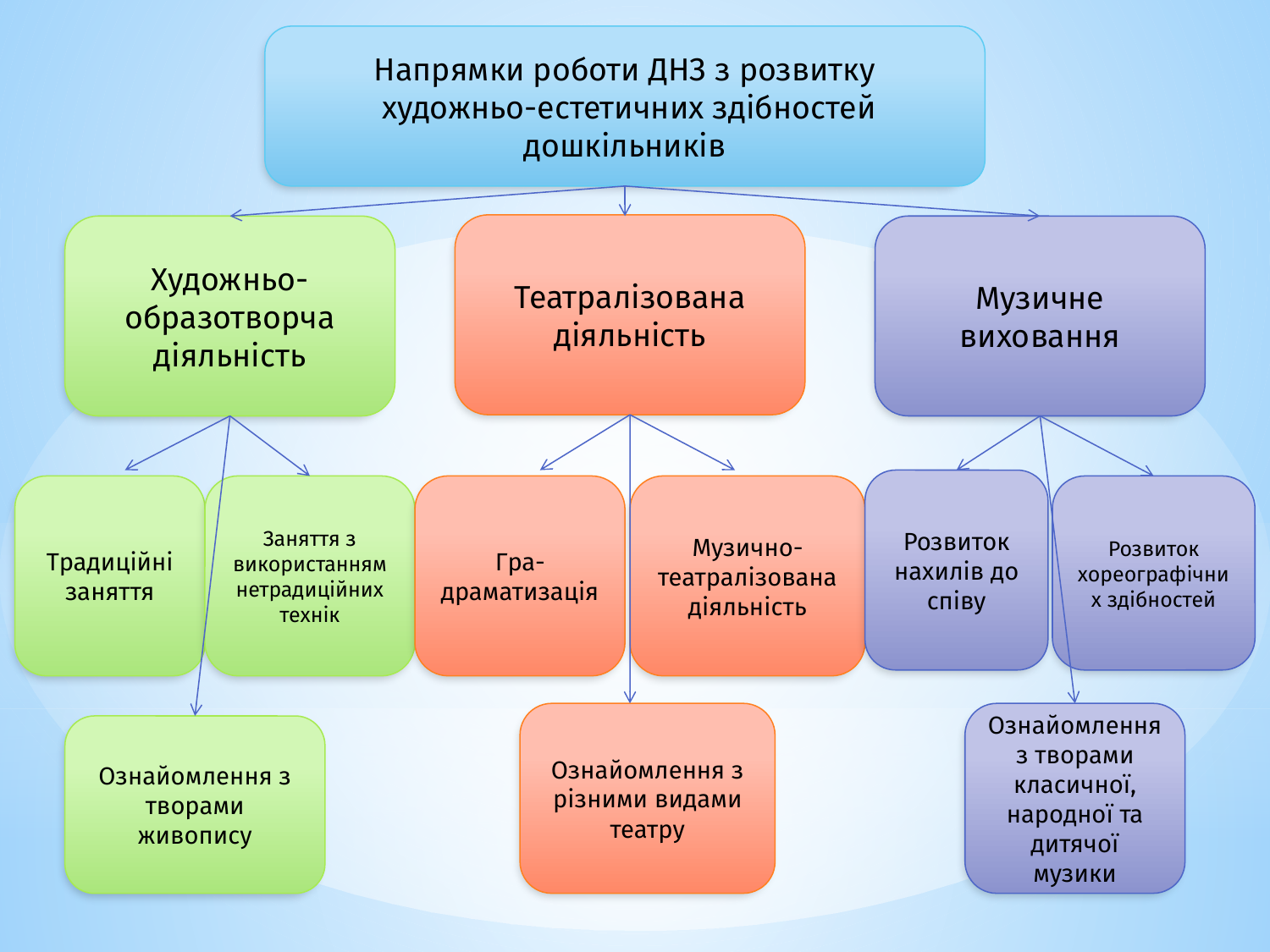

Напрямки роботи ДНЗ з розвитку
 художньо-естетичних здібностей дошкільників
Театралізована діяльність
Художньо-образотворча діяльність
Музичне виховання
Розвиток нахилів до співу
Традиційні заняття
Заняття з використанням нетрадиційних технік
Гра-драматизація
Музично-театралізована діяльність
Розвиток хореографічних здібностей
Ознайомлення з різними видами театру
Ознайомлення з творами класичної, народної та дитячої музики
Ознайомлення з творами живопису